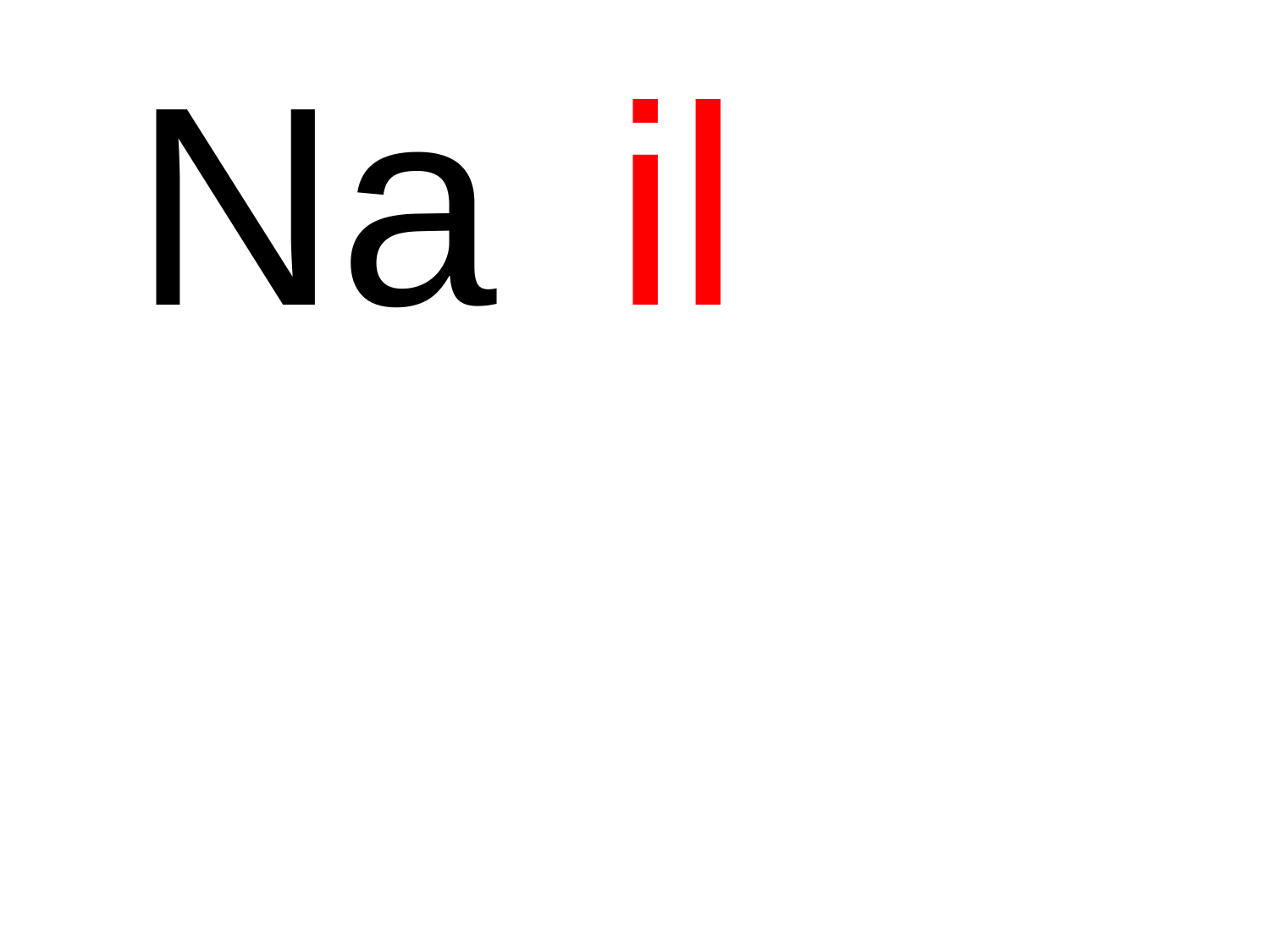

| Na |
| --- |
| il |
| --- |